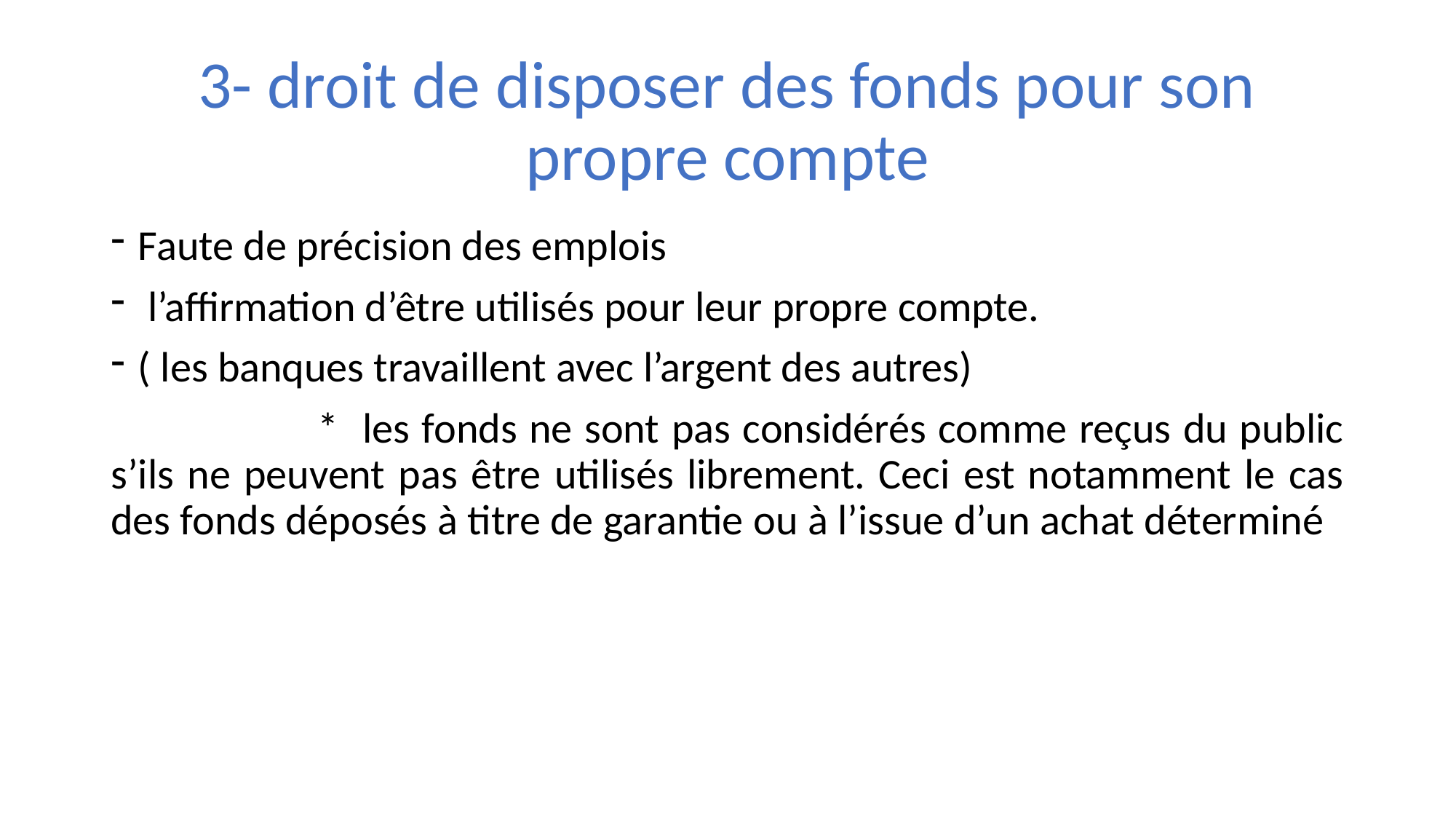

# 3- droit de disposer des fonds pour son propre compte
Faute de précision des emplois
 l’affirmation d’être utilisés pour leur propre compte.
( les banques travaillent avec l’argent des autres)
                 *  les fonds ne sont pas considérés comme reçus du public s’ils ne peuvent pas être utilisés librement. Ceci est notamment le cas des fonds déposés à titre de garantie ou à l’issue d’un achat déterminé